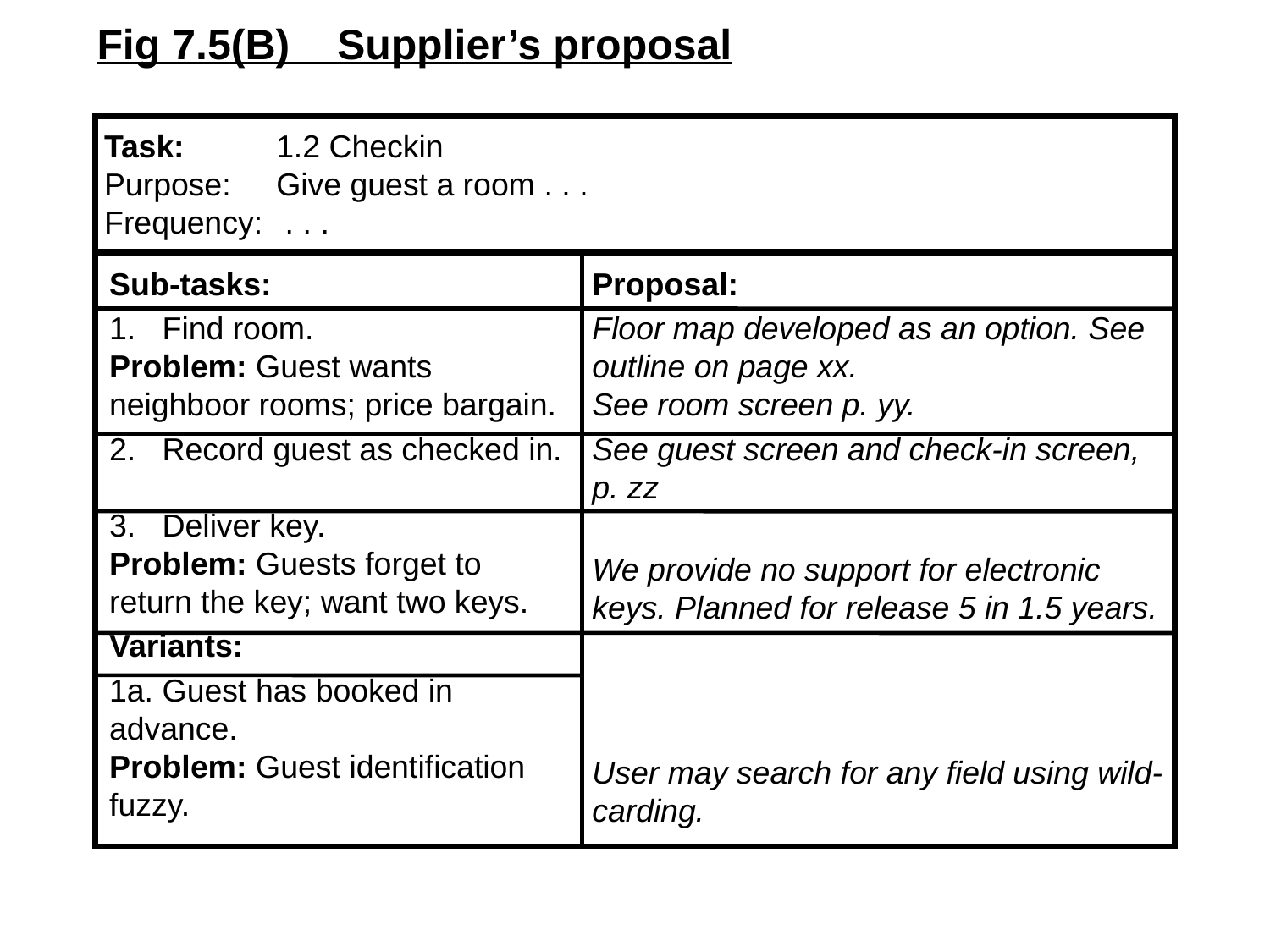

Fig 7.5(B)    Supplier’s proposal
Task:	1.2 Checkin
Purpose:	Give guest a room . . .
Frequency:	 . . .

Sub-tasks:
1.	Find room.
Problem: Guest wants neighboor rooms; price bargain.
2.	Record guest as checked in.

3.	Deliver key.
Problem: Guests forget to return the key; want two keys.
Variants:
1a.	Guest has booked in advance.
Problem: Guest identification fuzzy.
Proposal:
Floor map developed as an option. See outline on page xx.
See room screen p. yy.
See guest screen and check-in screen, p. zz

We provide no support for electronic keys. Planned for release 5 in 1.5 years.

User may search for any field using wild-carding.